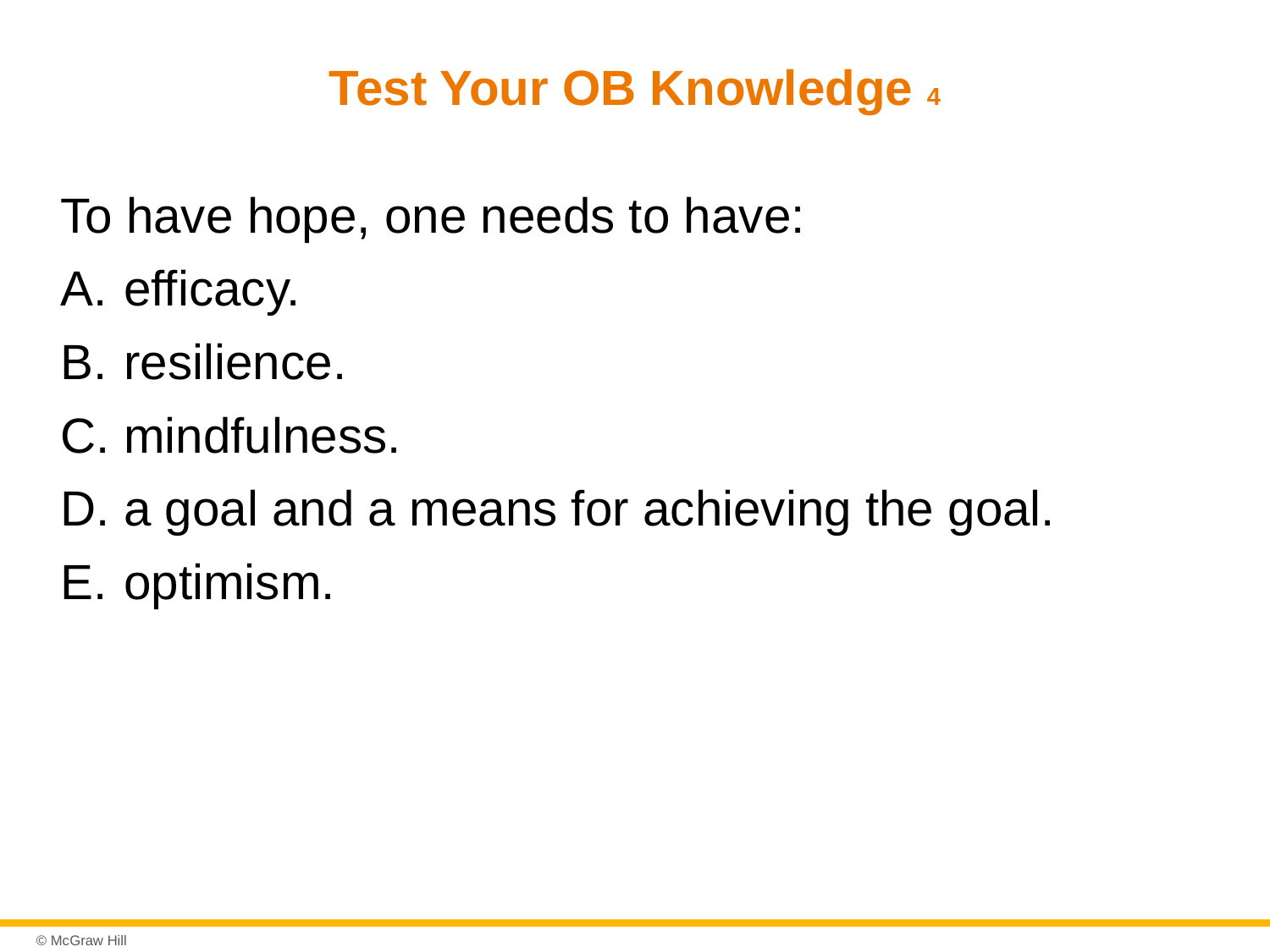

# Test Your OB Knowledge 4
To have hope, one needs to have:
efficacy.
resilience.
mindfulness.
a goal and a means for achieving the goal.
optimism.